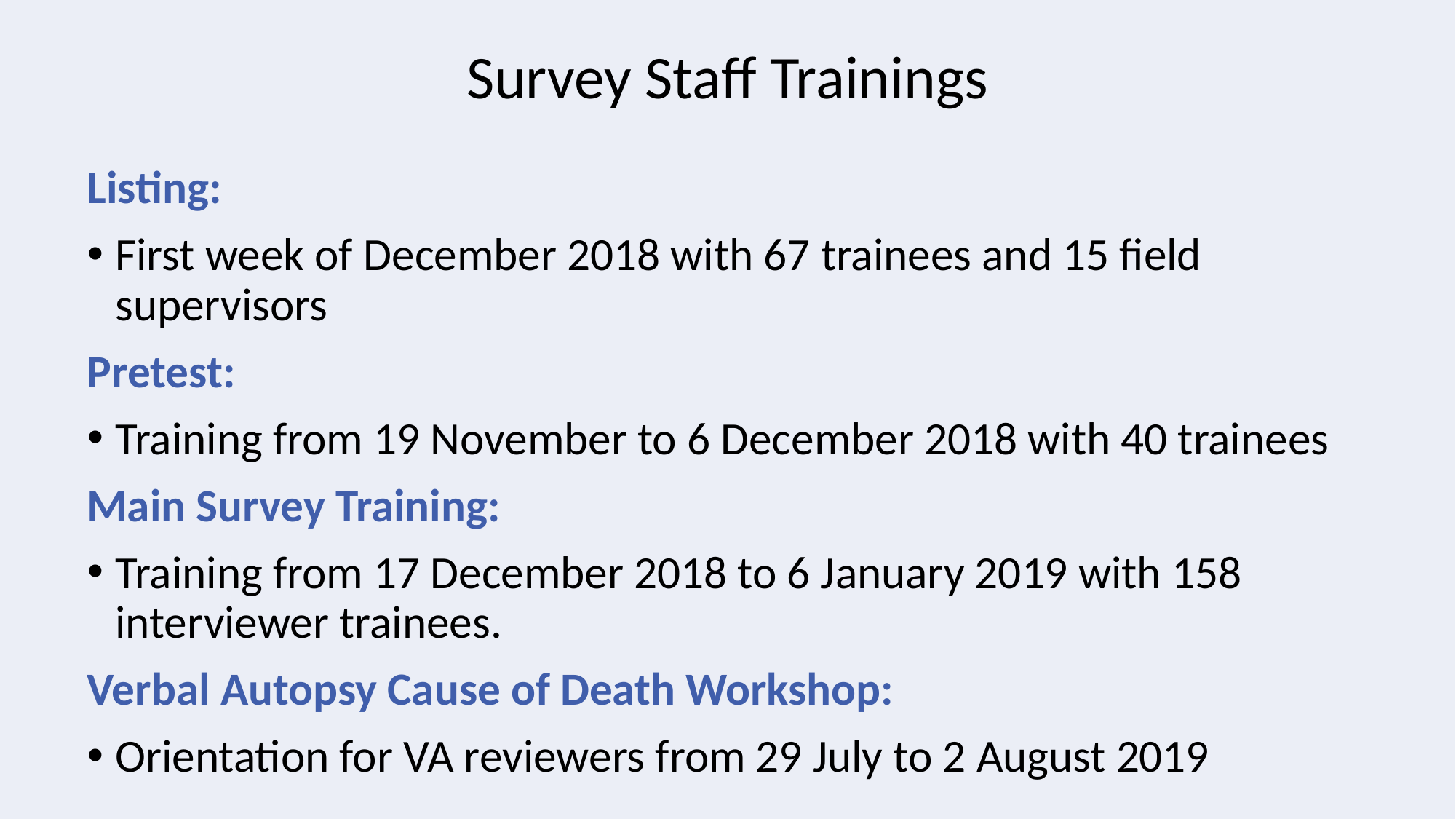

# Survey Staff Trainings
Listing:
First week of December 2018 with 67 trainees and 15 field supervisors
Pretest:
Training from 19 November to 6 December 2018 with 40 trainees
Main Survey Training:
Training from 17 December 2018 to 6 January 2019 with 158 interviewer trainees.
Verbal Autopsy Cause of Death Workshop:
Orientation for VA reviewers from 29 July to 2 August 2019